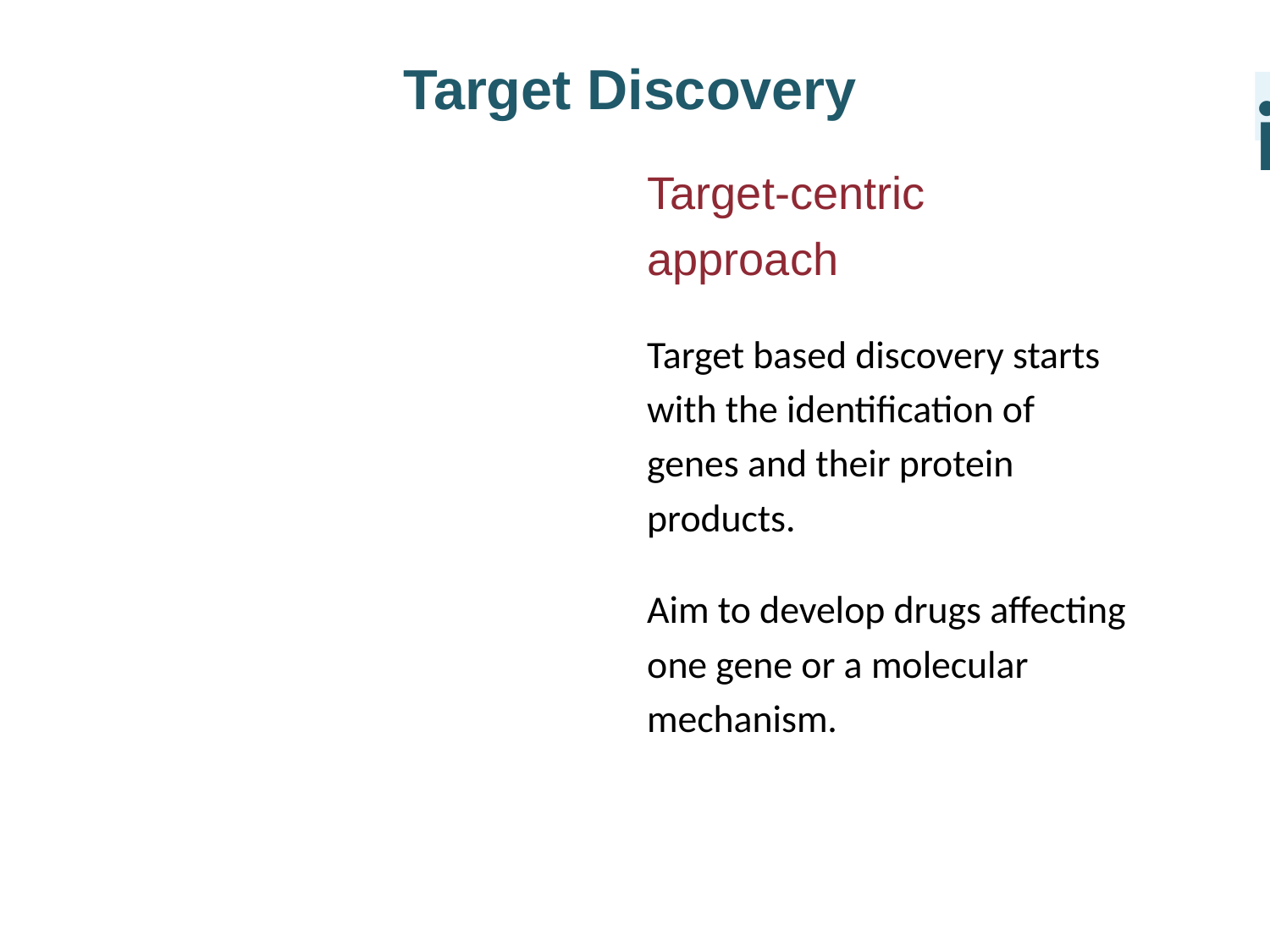

Target Discovery
i
Target-centric
approach
Target based discovery starts with the identification of genes and their protein products.
Aim to develop drugs affecting one gene or a molecular mechanism.